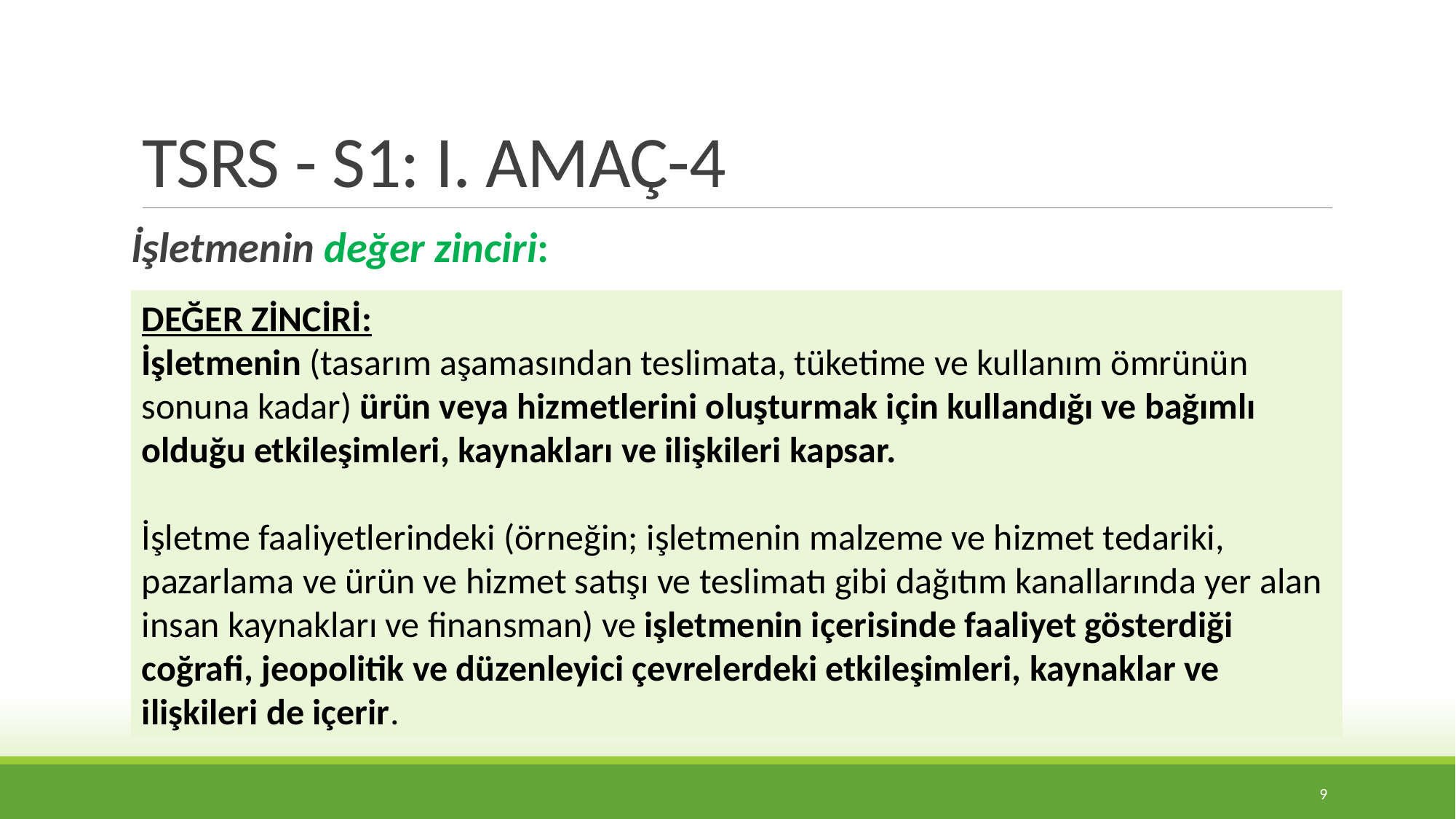

# TSRS - S1: I. AMAÇ-4
İşletmenin değer zinciri:
DEĞER ZİNCİRİ:
İşletmenin (tasarım aşamasından teslimata, tüketime ve kullanım ömrünün sonuna kadar) ürün veya hizmetlerini oluşturmak için kullandığı ve bağımlı olduğu etkileşimleri, kaynakları ve ilişkileri kapsar.

İşletme faaliyetlerindeki (örneğin; işletmenin malzeme ve hizmet tedariki, pazarlama ve ürün ve hizmet satışı ve teslimatı gibi dağıtım kanallarında yer alan insan kaynakları ve finansman) ve işletmenin içerisinde faaliyet gösterdiği coğrafi, jeopolitik ve düzenleyici çevrelerdeki etkileşimleri, kaynaklar ve ilişkileri de içerir.
9